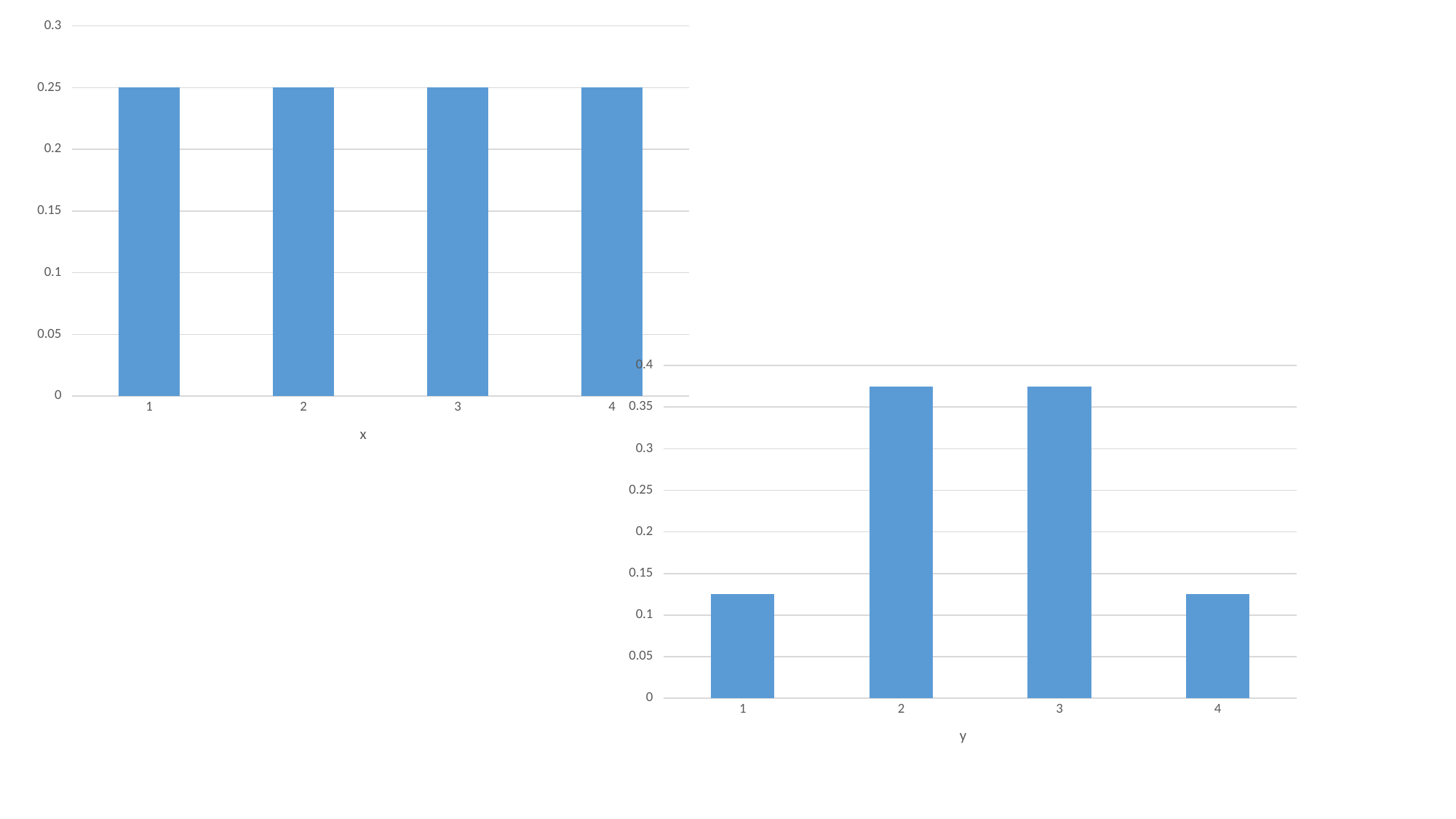

### Chart

| Category | x |
|---|---|
| 1 | 0.25 |
| 2 | 0.25 |
| 3 | 0.25 |
| 4 | 0.25 |

### Chart

| Category | x |
|---|---|
| 1 | 0.125 |
| 2 | 0.375 |
| 3 | 0.375 |
| 4 | 0.125 |